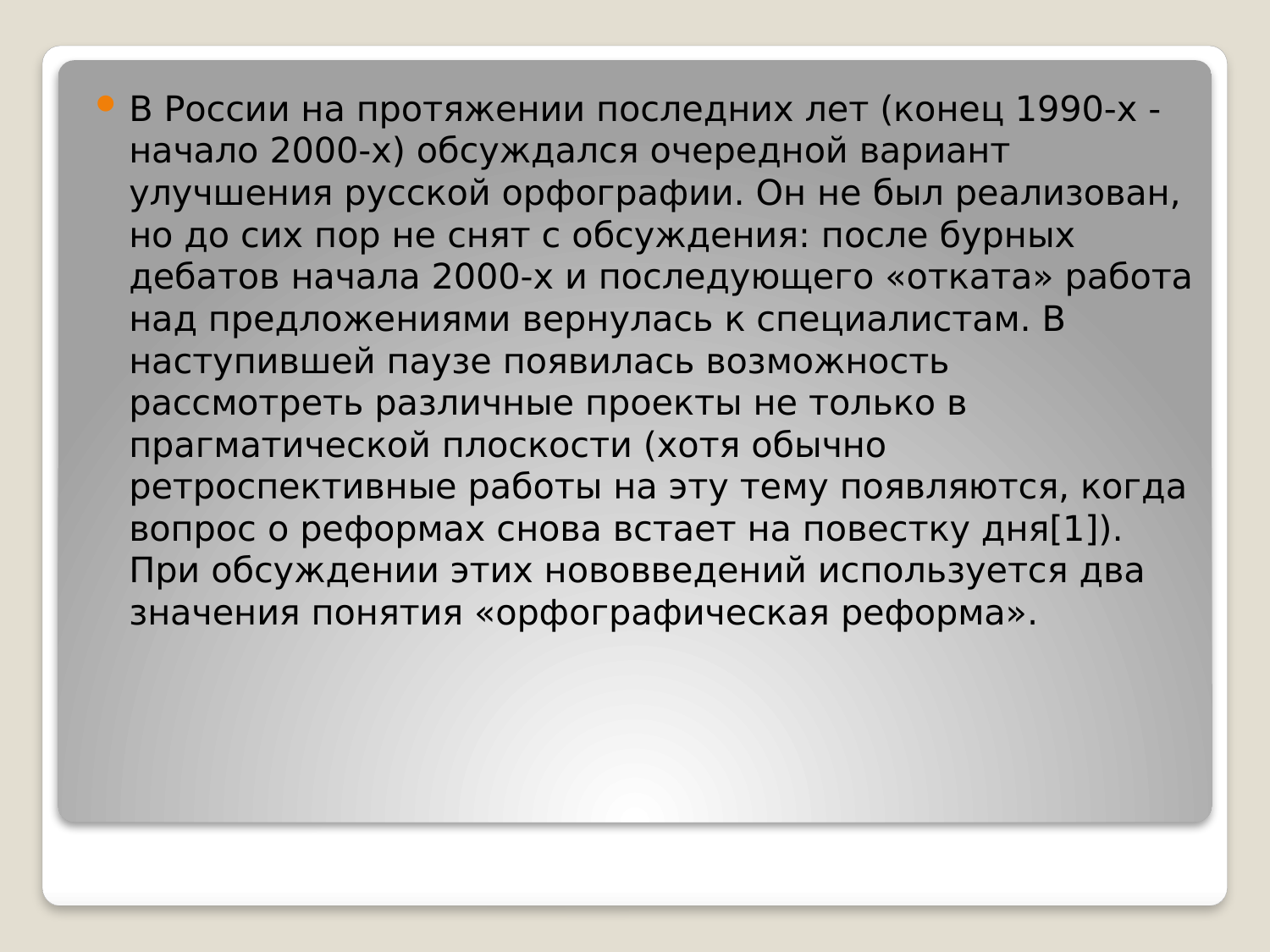

В России на протяжении последних лет (конец 1990-х - начало 2000-х) обсуждался очередной вариант улучшения русской орфографии. Он не был реализован, но до сих пор не снят с обсуждения: после бурных дебатов начала 2000-х и последующего «отката» работа над предложениями вернулась к специалистам. В наступившей паузе появилась возможность рассмотреть различные проекты не только в прагматической плоскости (хотя обычно ретроспективные работы на эту тему появляются, когда вопрос о реформах снова встает на повестку дня[1]). При обсуждении этих нововведений используется два значения понятия «орфографическая реформа».
#